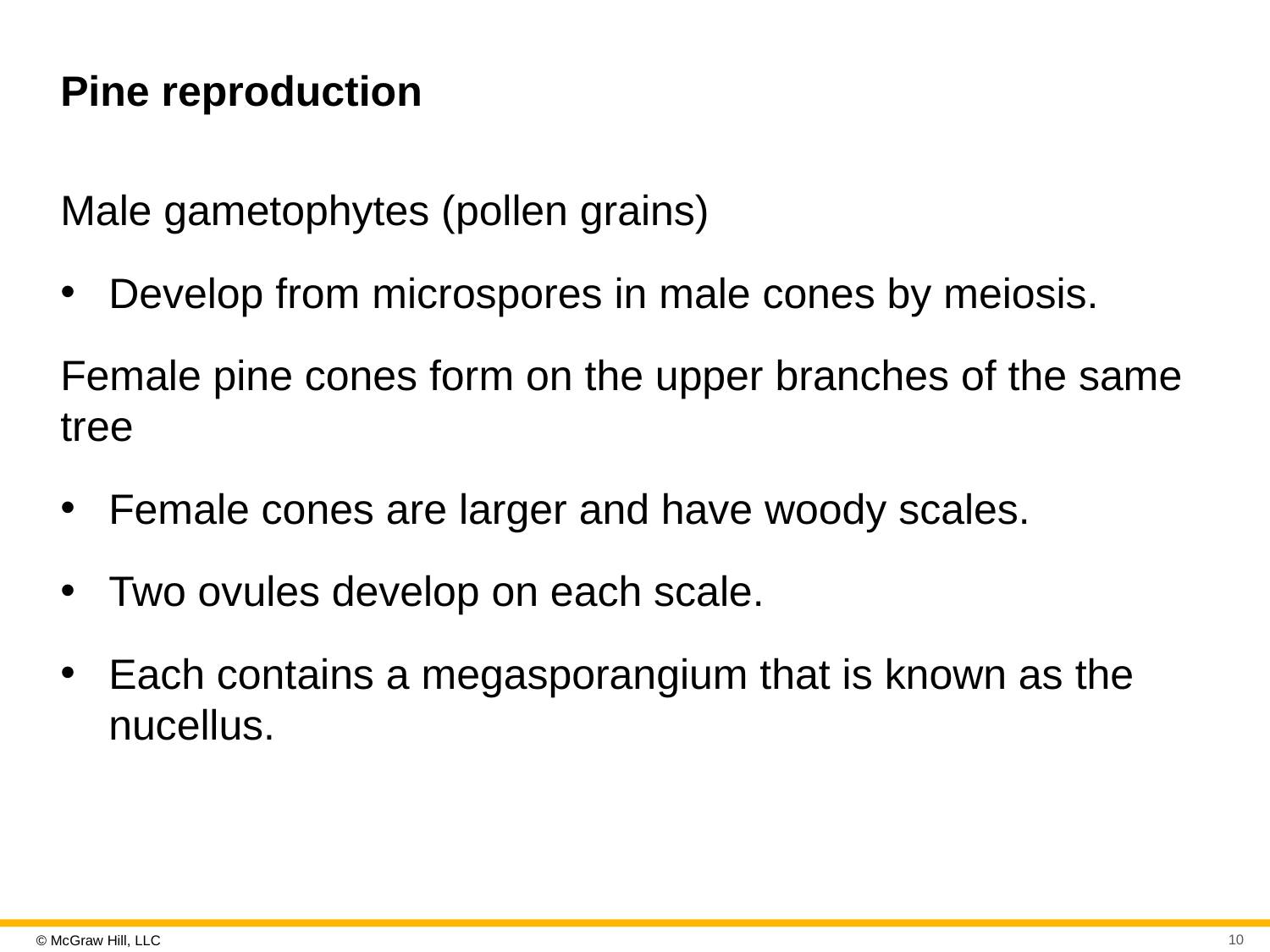

# Pine reproduction
Male gametophytes (pollen grains)
Develop from microspores in male cones by meiosis.
Female pine cones form on the upper branches of the same tree
Female cones are larger and have woody scales.
Two ovules develop on each scale.
Each contains a megasporangium that is known as the nucellus.
10